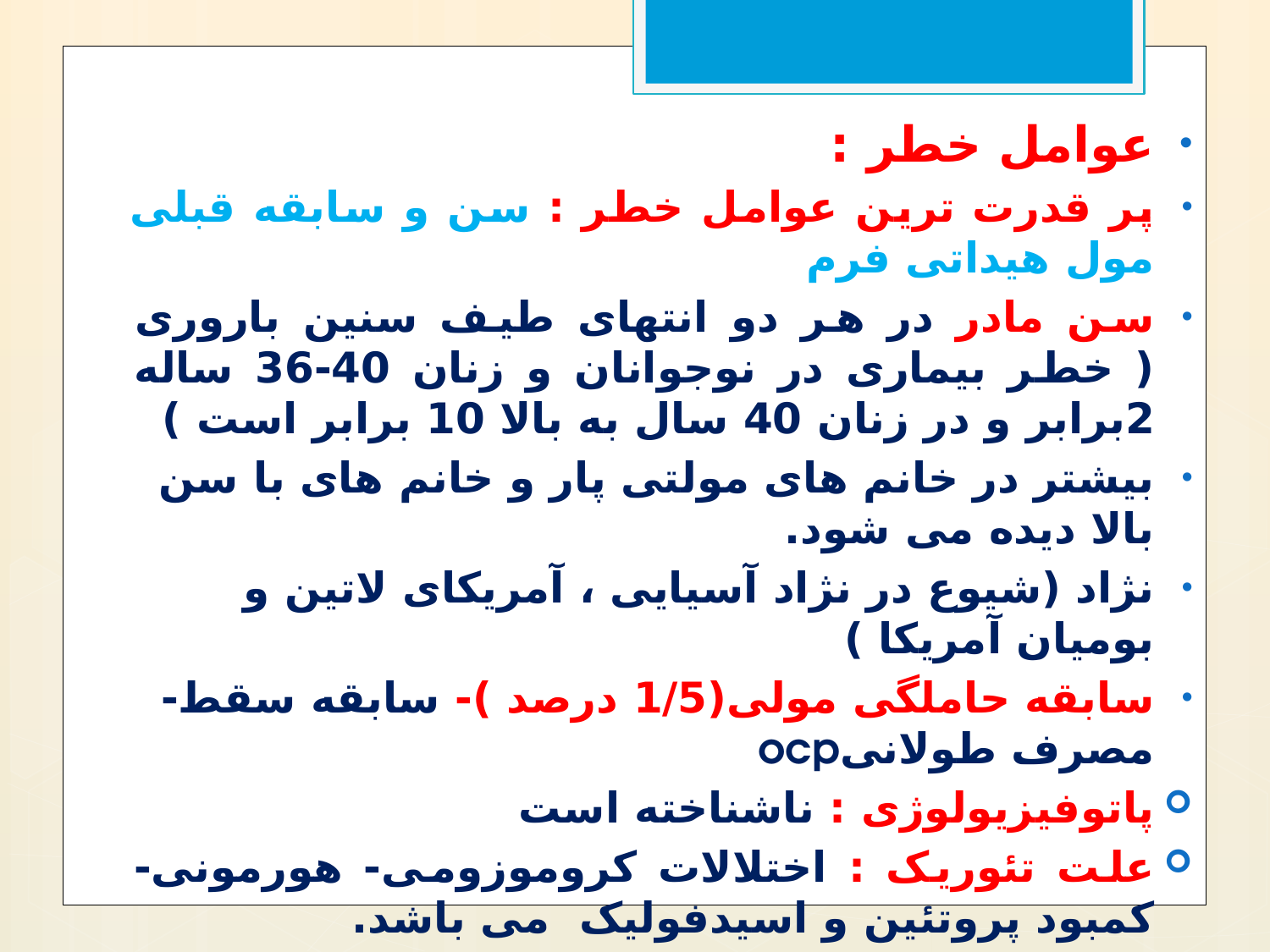

عوامل خطر :
پر قدرت ترین عوامل خطر : سن و سابقه قبلی مول هیداتی فرم
سن مادر در هر دو انتهای طیف سنین باروری ( خطر بیماری در نوجوانان و زنان 40-36 ساله 2برابر و در زنان 40 سال به بالا 10 برابر است )
بیشتر در خانم های مولتی پار و خانم های با سن بالا دیده می شود.
نژاد (شیوع در نژاد آسیایی ، آمریکای لاتین و بومیان آمریکا )
سابقه حاملگی مولی(1/5 درصد )- سابقه سقط- مصرف طولانیocp
پاتوفیزیولوژی : ناشناخته است
علت تئوریک : اختلالات کروموزومی- هورمونی- کمبود پروتئین و اسیدفولیک  می باشد.
استعمال دخانیات، افزایش سن پدر